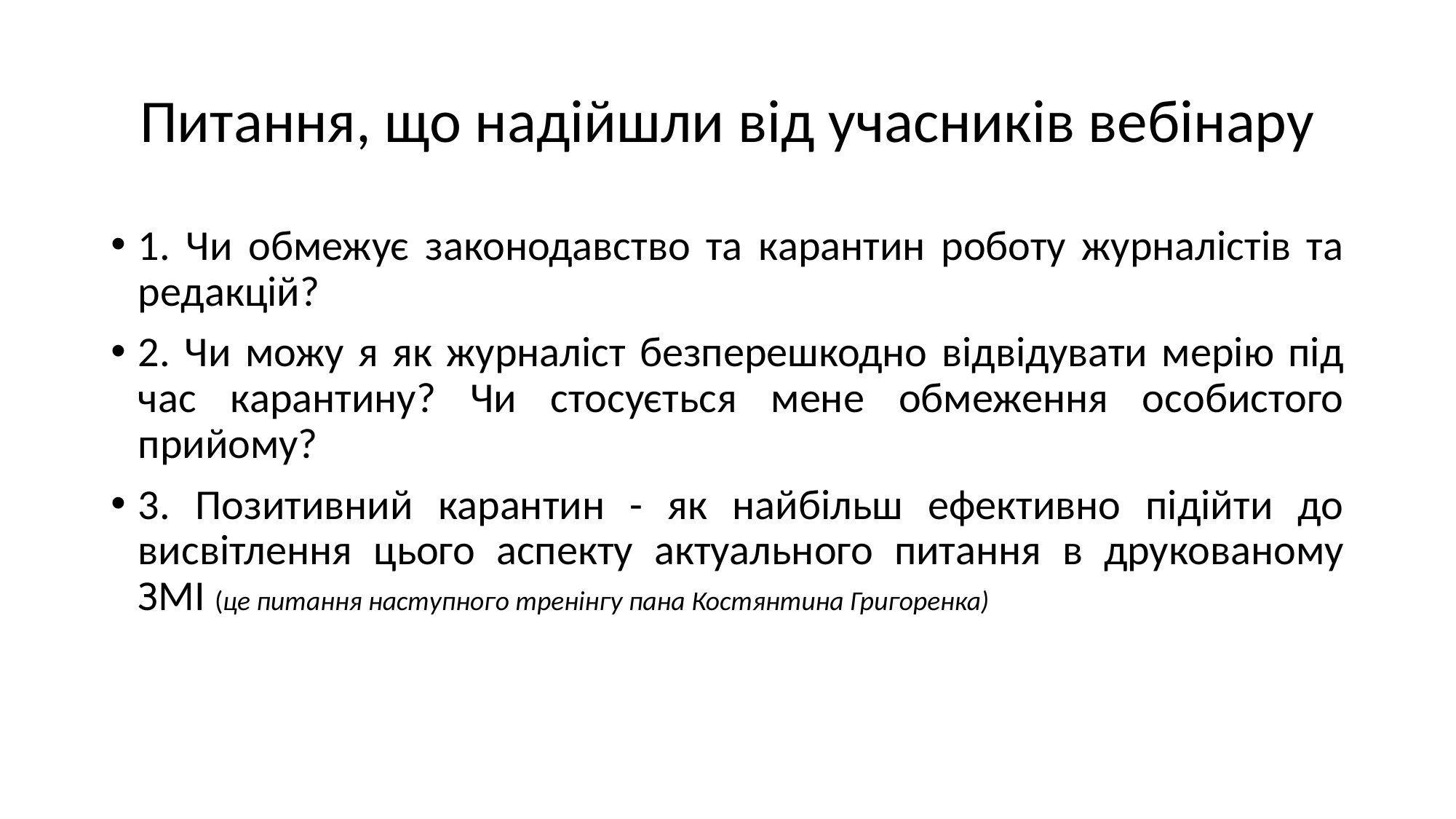

# Питання, що надійшли від учасників вебінару
1. Чи обмежує законодавство та карантин роботу журналістів та редакцій?
2. Чи можу я як журналіст безперешкодно відвідувати мерію під час карантину? Чи стосується мене обмеження особистого прийому?
3. Позитивний карантин - як найбільш ефективно підійти до висвітлення цього аспекту актуального питання в друкованому ЗМІ (це питання наступного тренінгу пана Костянтина Григоренка)